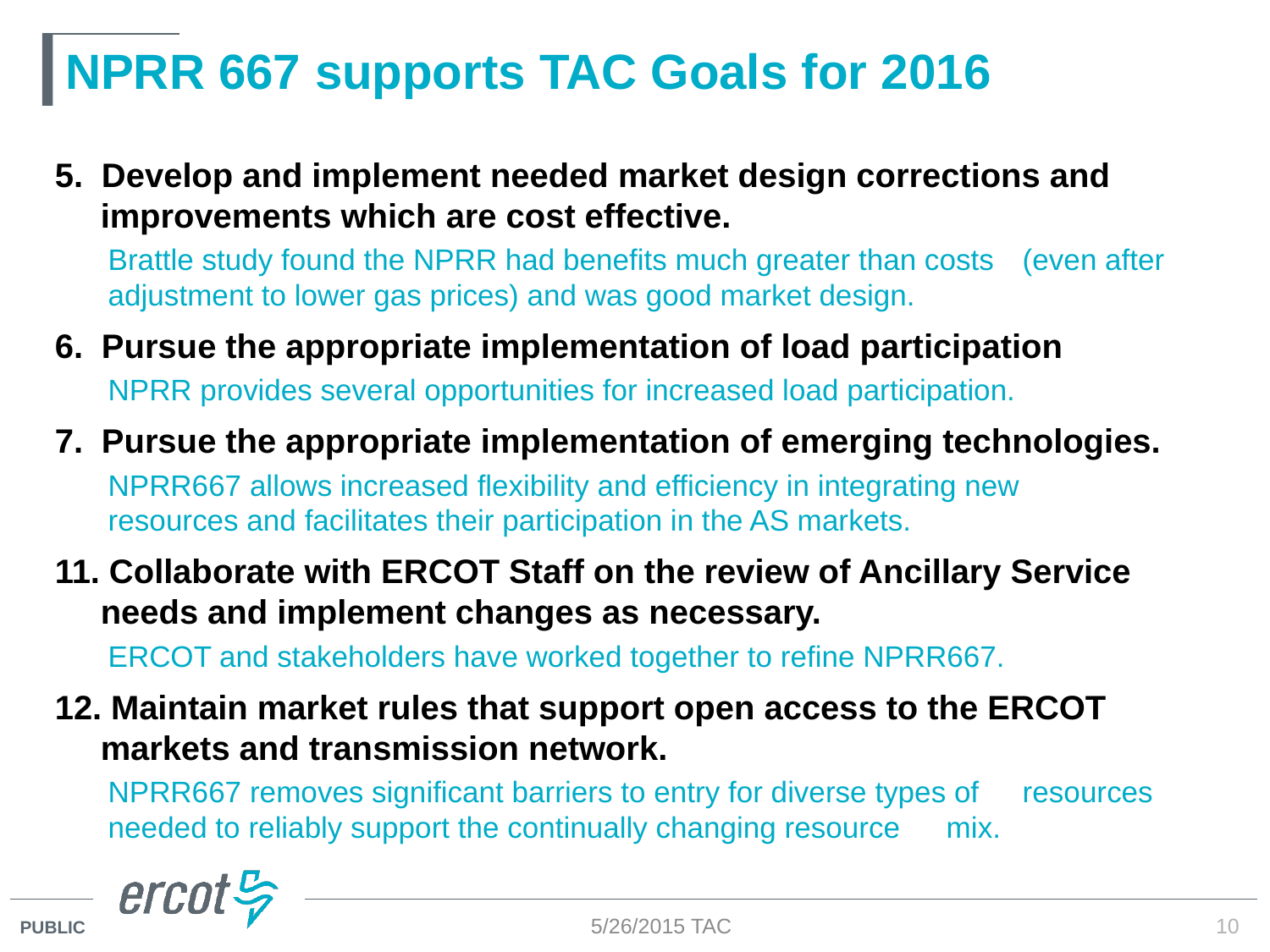

# NPRR 667 supports TAC Goals for 2016
5.  Develop and implement needed market design corrections and improvements which are cost effective.
	Brattle study found the NPRR had benefits much greater than costs 	(even after adjustment to lower gas prices) and was good market design.
6.  Pursue the appropriate implementation of load participation
	NPRR provides several opportunities for increased load participation.
7.  Pursue the appropriate implementation of emerging technologies.
	NPRR667 allows increased flexibility and efficiency in integrating new 	resources and facilitates their participation in the AS markets.
11. Collaborate with ERCOT Staff on the review of Ancillary Service needs and implement changes as necessary.
	ERCOT and stakeholders have worked together to refine NPRR667.
12. Maintain market rules that support open access to the ERCOT markets and transmission network.
	NPRR667 removes significant barriers to entry for diverse types of 	resources needed to reliably support the continually changing resource 	mix.

5/26/2015 TAC
10